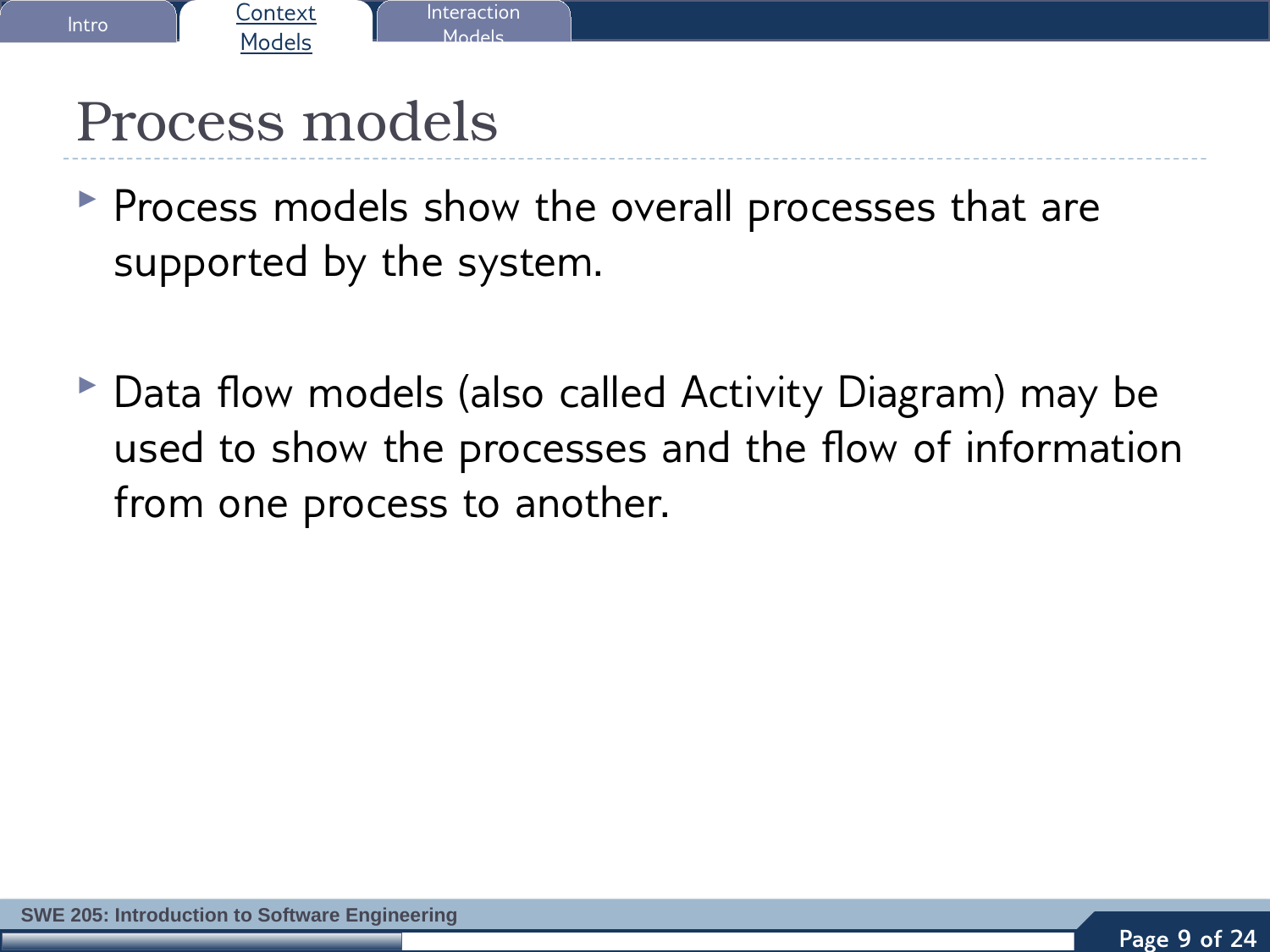

Intro
Context Models
Interaction Models
# Process models
Process models show the overall processes that are supported by the system.

Data flow models (also called Activity Diagram) may be used to show the processes and the flow of information from one process to another.
9
Page 9 of 24